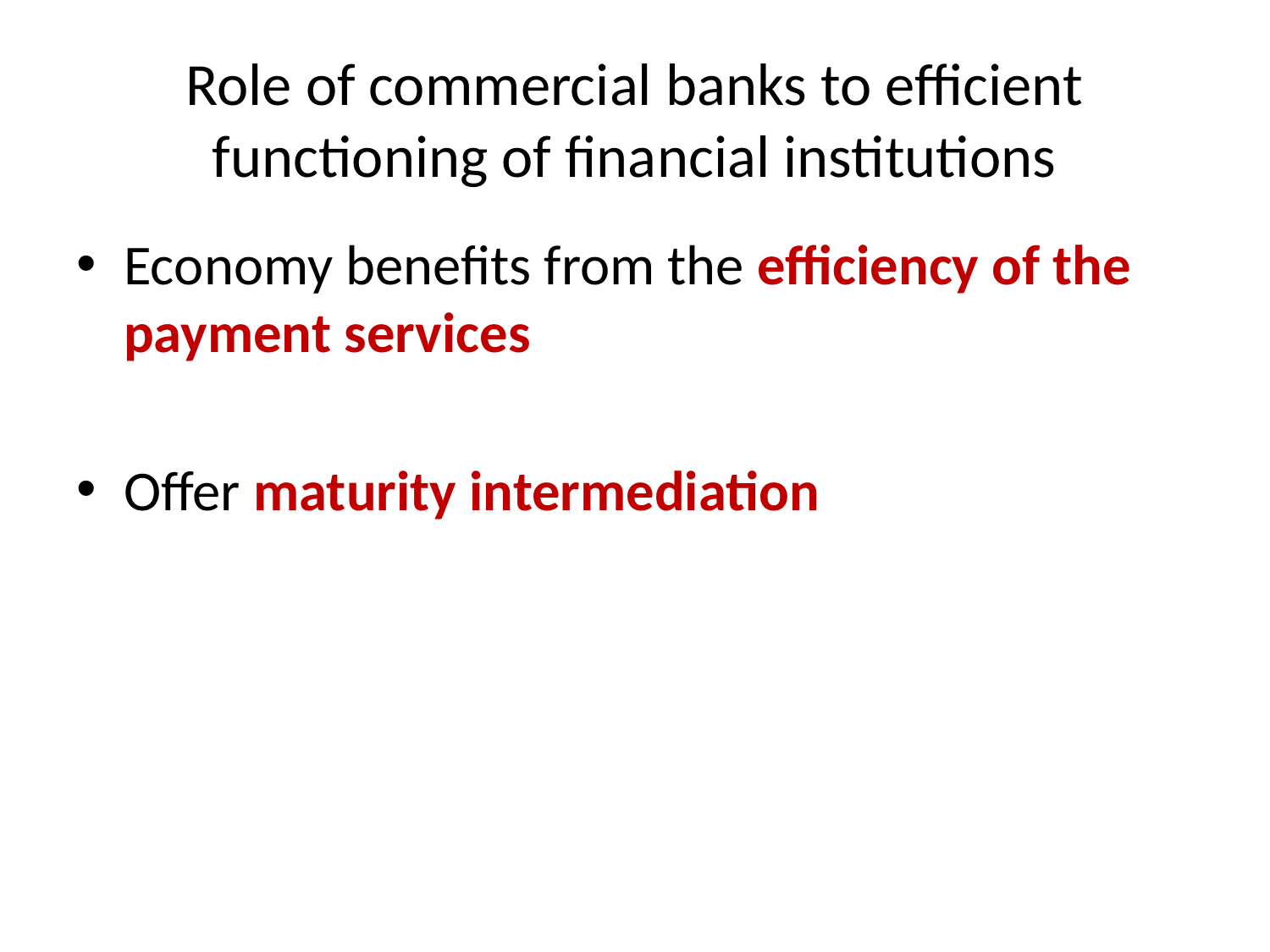

# Role of commercial banks to efficient functioning of financial institutions
Economy benefits from the efficiency of the payment services

Offer maturity intermediation